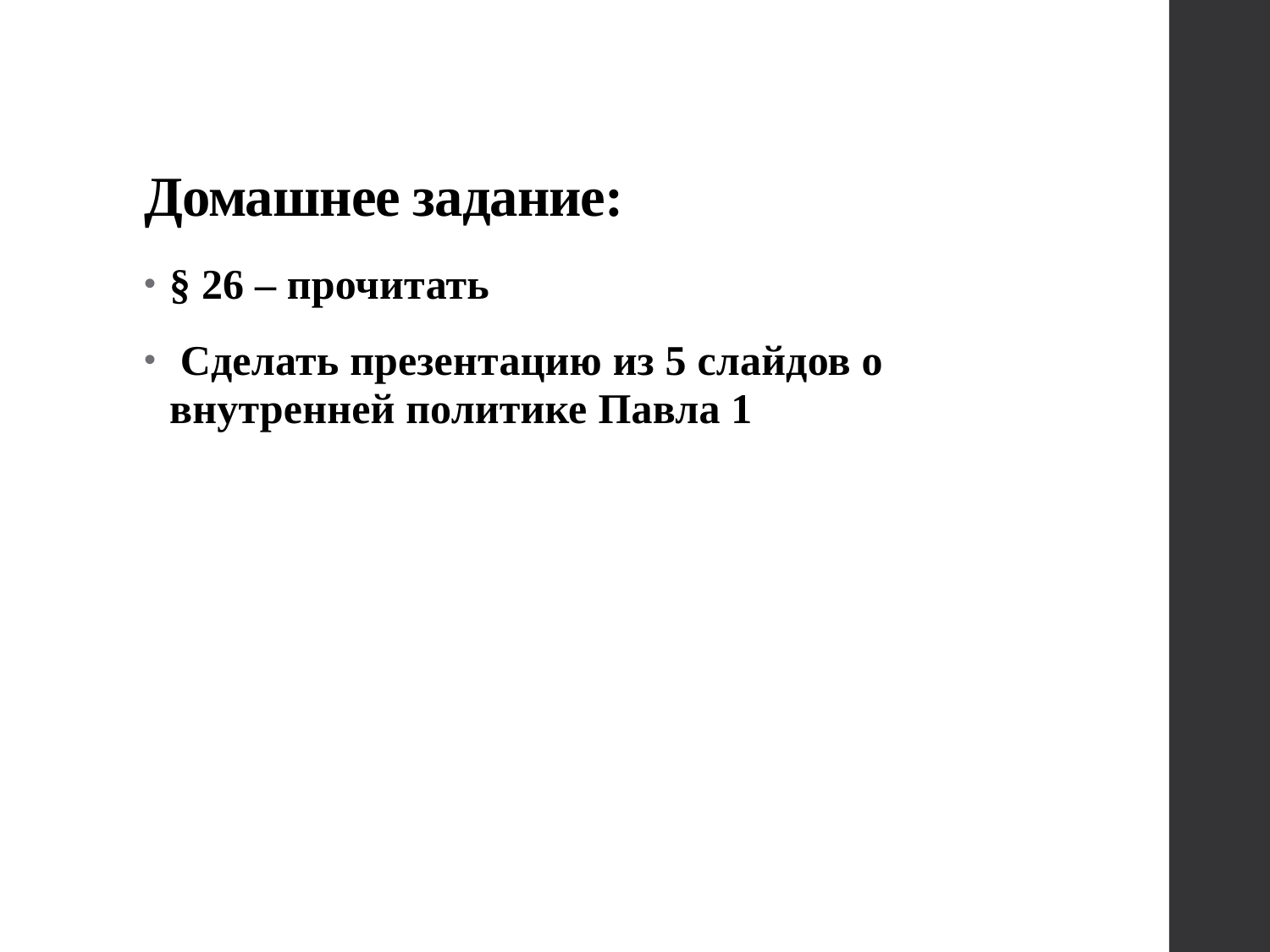

# Домашнее задание:
§ 26 – прочитать
 Сделать презентацию из 5 слайдов о внутренней политике Павла 1